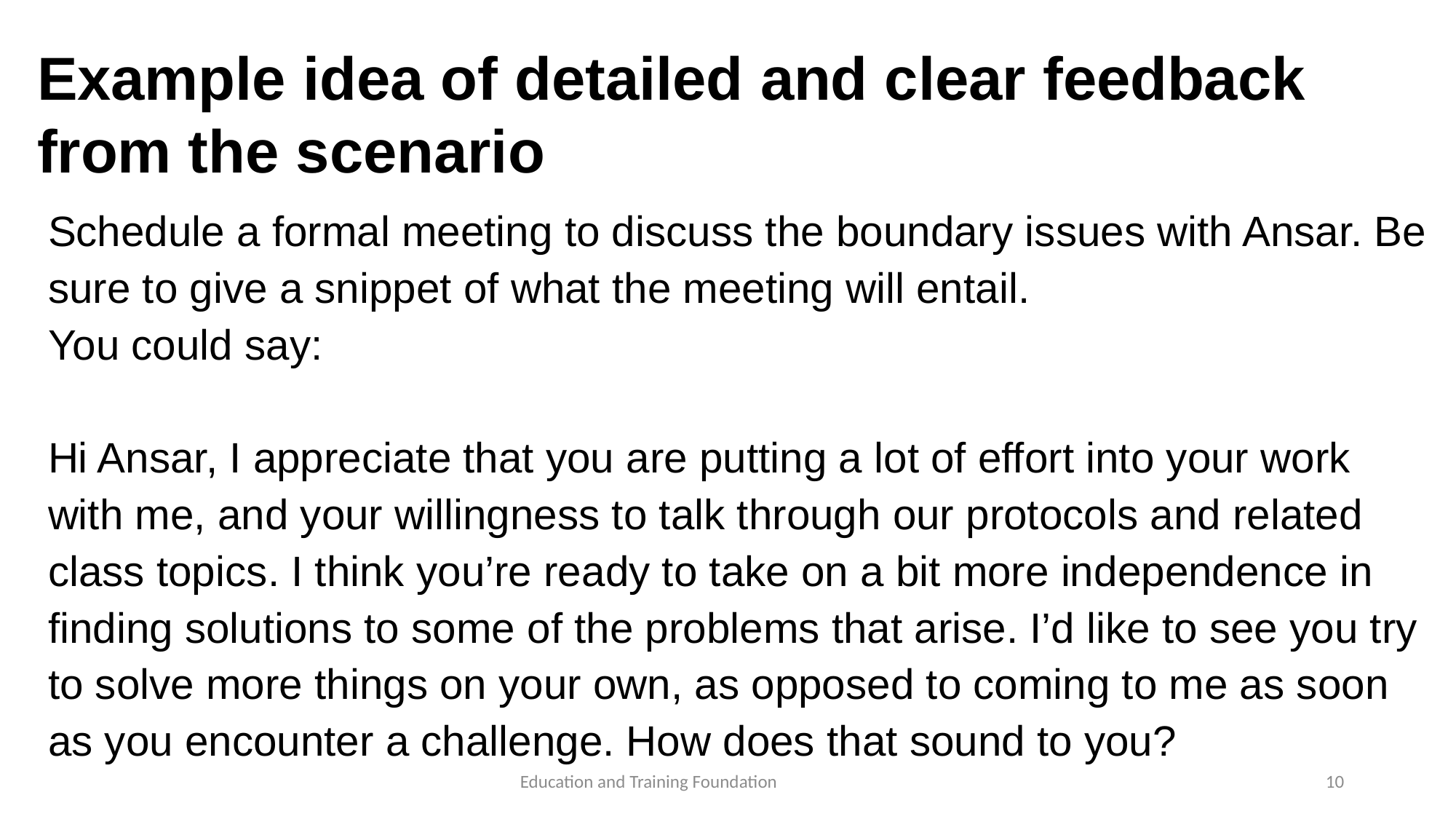

# Example idea of detailed and clear feedback from the scenario
Schedule a formal meeting to discuss the boundary issues with Ansar. Be sure to give a snippet of what the meeting will entail.
You could say:

Hi Ansar, I appreciate that you are putting a lot of effort into your work with me, and your willingness to talk through our protocols and related class topics. I think you’re ready to take on a bit more independence in finding solutions to some of the problems that arise. I’d like to see you try to solve more things on your own, as opposed to coming to me as soon as you encounter a challenge. How does that sound to you?

10
Education and Training Foundation